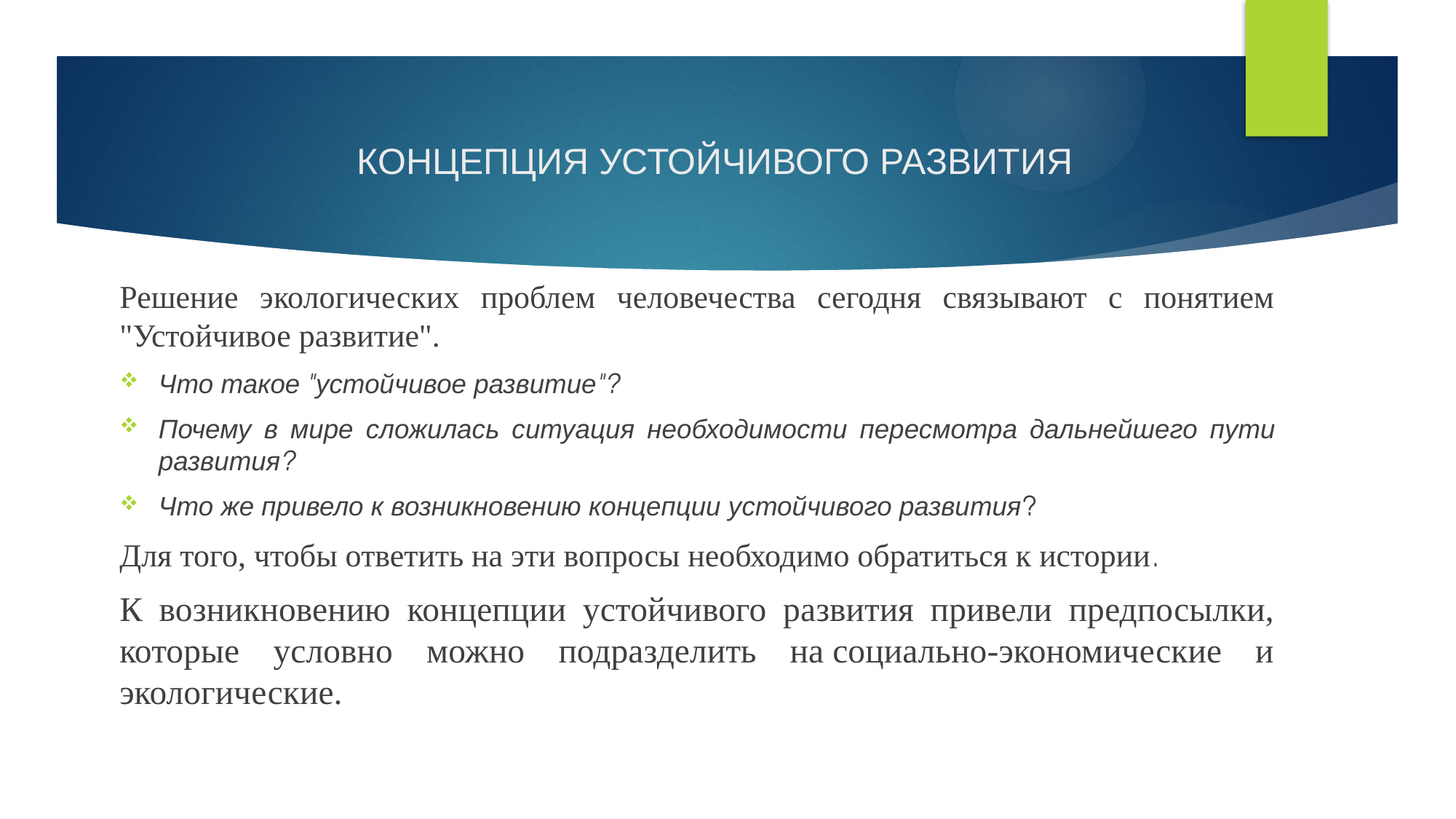

# КОНЦЕПЦИЯ УСТОЙЧИВОГО РАЗВИТИЯ
Решение экологических проблем человечества сегодня связывают с понятием "Устойчивое развитие".
Что такое "устойчивое развитие"?
Почему в мире сложилась ситуация необходимости пересмотра дальнейшего пути развития?
Что же привело к возникновению концепции устойчивого развития?
Для того, чтобы ответить на эти вопросы необходимо обратиться к истории.
К возникновению концепции устойчивого развития привели предпосылки, которые условно можно подразделить на социально-экономические и экологические.